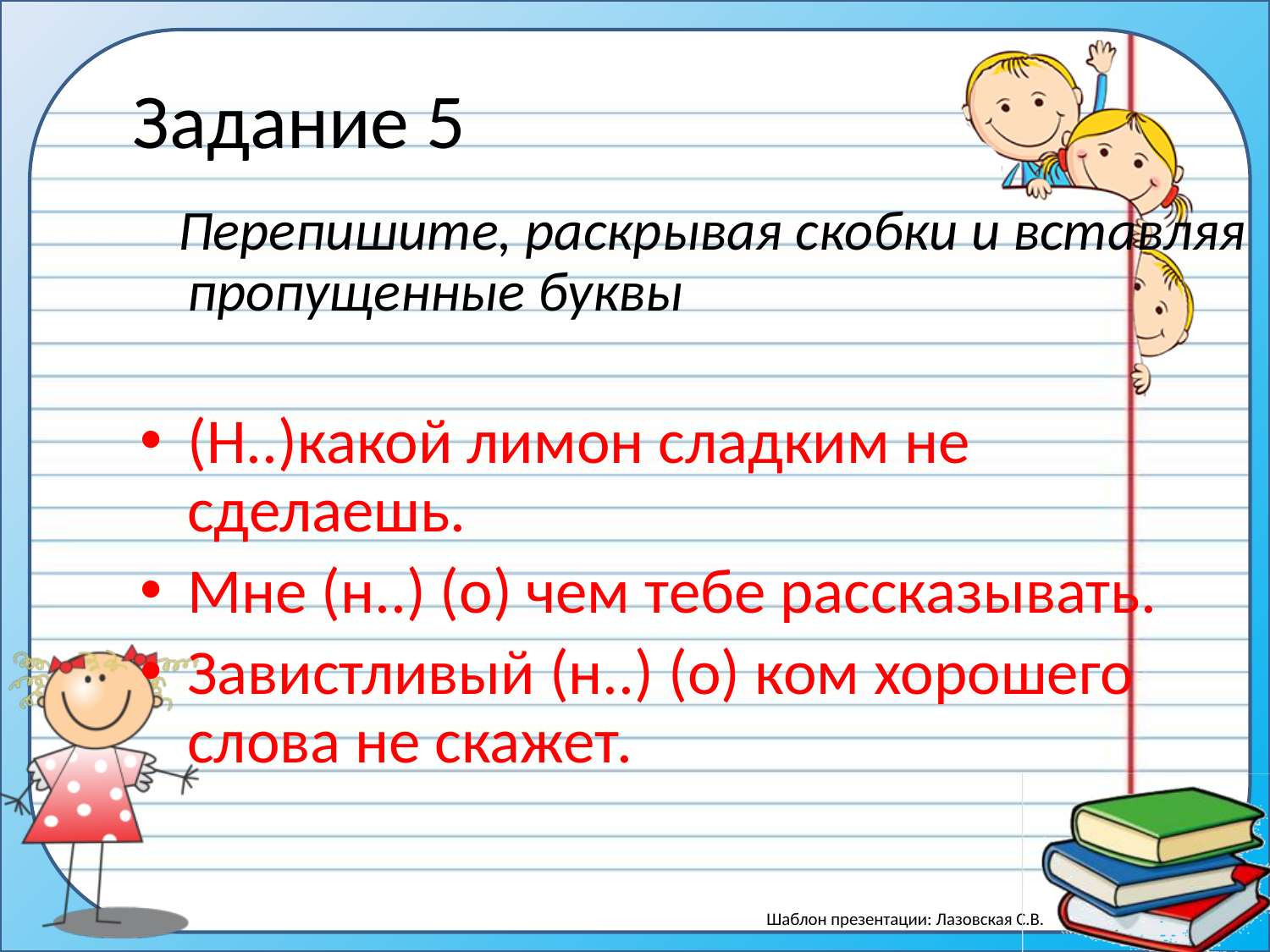

# Задание 5

   Перепишите, раскрывая скобки и вставляя пропущенные буквы

(Н..)какой лимон сладким не сделаешь.
Мне (н..) (о) чем тебе рассказывать.
Завистливый (н..) (о) ком хорошего слова не скажет.